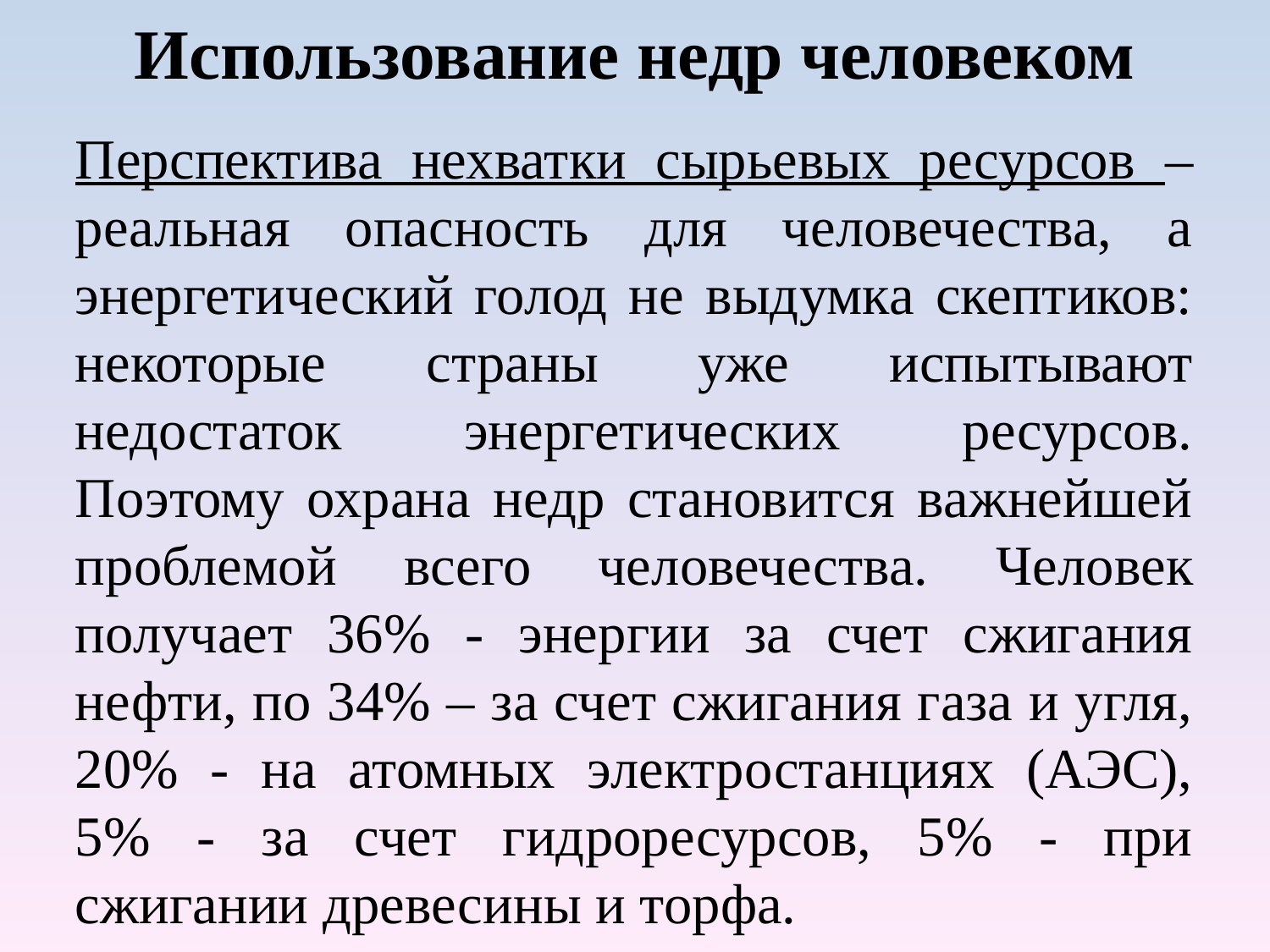

# Использование недр человеком
Перспектива нехватки сырьевых ресурсов – реальная опасность для человечества, а энергетический голод не выдумка скептиков: некоторые страны уже испытывают недостаток энергетических ресурсов. Поэтому охрана недр становится важнейшей проблемой всего человечества. Человек получает 36% - энергии за счет сжигания нефти, по 34% – за счет сжигания газа и угля, 20% - на атомных электростанциях (АЭС), 5% - за счет гидроресурсов, 5% - при сжигании древесины и торфа.